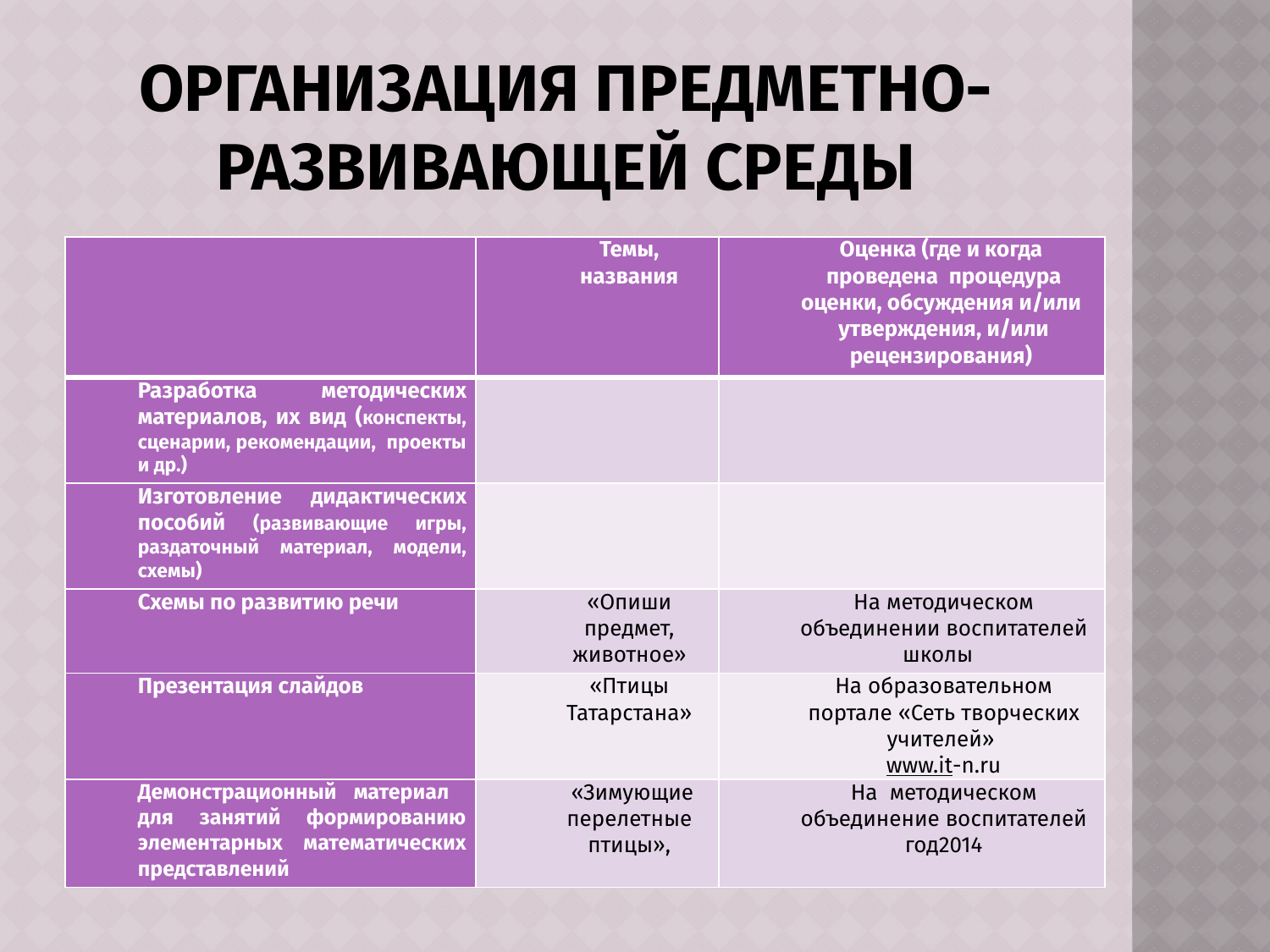

# Организация предметно-развивающей среды
|  | Темы, названия | Оценка (где и когда проведена процедура оценки, обсуждения и/или утверждения, и/или рецензирования) |
| --- | --- | --- |
| Разработка методических материалов, их вид (конспекты, сценарии, рекомендации, проекты и др.) |  |  |
| Изготовление дидактических пособий (развивающие игры, раздаточный материал, модели, схемы) |  |  |
| Схемы по развитию речи | «Опиши предмет, животное» | На методическом объединении воспитателей школы |
| Презентация слайдов | «Птицы Татарстана» | На образовательном портале «Сеть творческих учителей» www.it-n.ru |
| Демонстрационный материал для занятий формированию элементарных математических представлений | «Зимующие перелетные птицы», | На методическом объединение воспитателей год2014 |